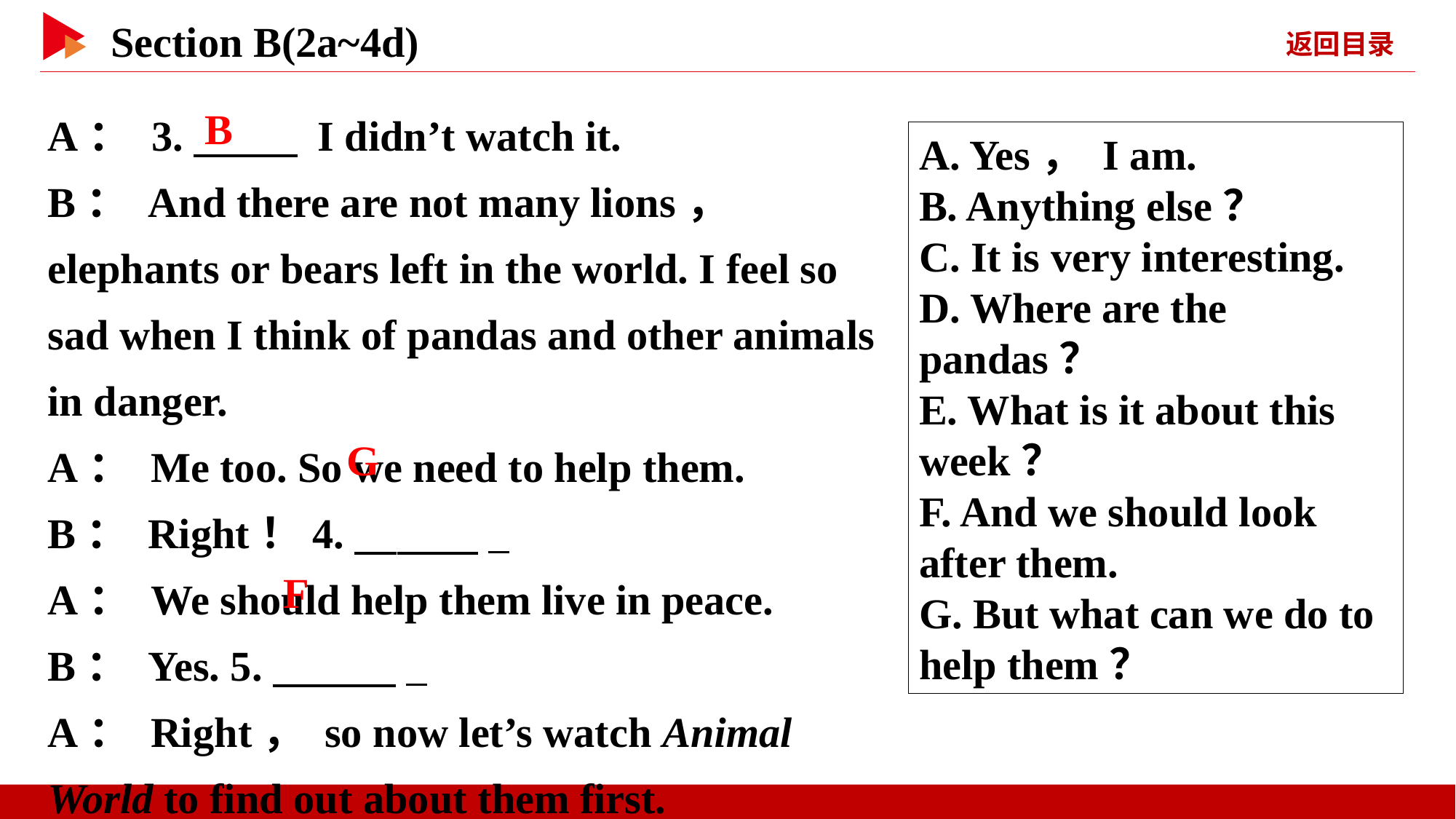

A： 3.　  　 I didn’t watch it.
B： And there are not many lions， elephants or bears left in the world. I feel so sad when I think of pandas and other animals in danger.
A： Me too. So we need to help them.
B： Right！4.　  　  _
A： We should help them live in peace.
B： Yes. 5.　  　  _
A： Right， so now let’s watch Animal World to find out about them first.
B
A. Yes， I am.
B. Anything else？
C. It is very interesting.
D. Where are the pandas？
E. What is it about this week？
F. And we should look after them.
G. But what can we do to help them？
G
F